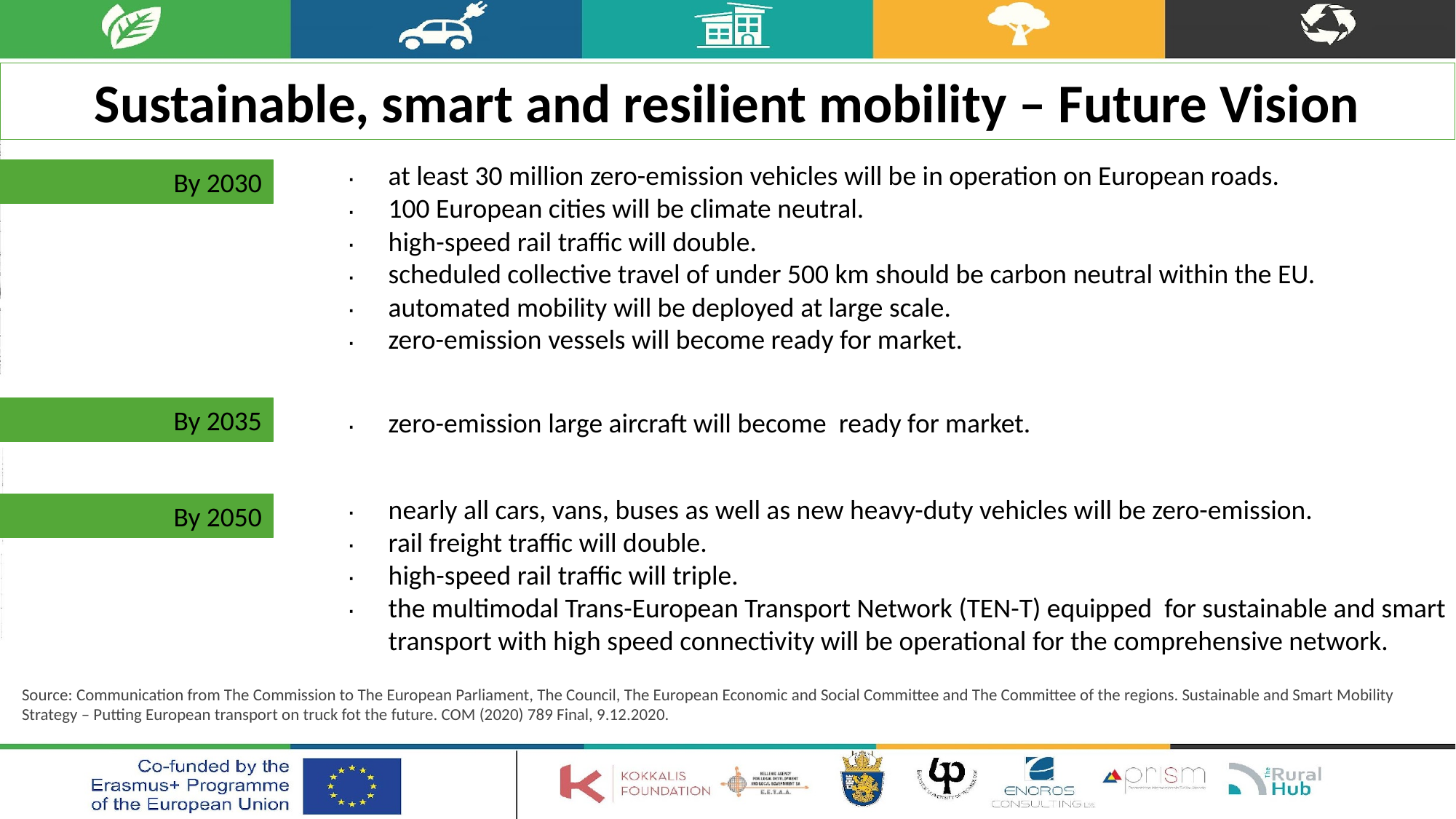

Sustainable, smart and resilient mobility – Future Vision
at least 30 million zero-emission vehicles will be in operation on European roads.
100 European cities will be climate neutral.
high-speed rail traffic will double.
scheduled collective travel of under 500 km should be carbon neutral within the EU.
automated mobility will be deployed at large scale.
zero-emission vessels will become ready for market.

zero-emission large aircraft will become  ready for market.

nearly all cars, vans, buses as well as new heavy-duty vehicles will be zero-emission.
rail freight traffic will double.
high-speed rail traffic will triple.
the multimodal Trans-European Transport Network (TEN-T) equipped  for sustainable and smart transport with high speed connectivity will be operational for the comprehensive network.
By 2030
By 2035
By 2050
Source: Communication from The Commission to The European Parliament, The Council, The European Economic and Social Committee and The Committee of the regions. Sustainable and Smart Mobility Strategy – Putting European transport on truck fot the future. COM (2020) 789 Final, 9.12.2020.